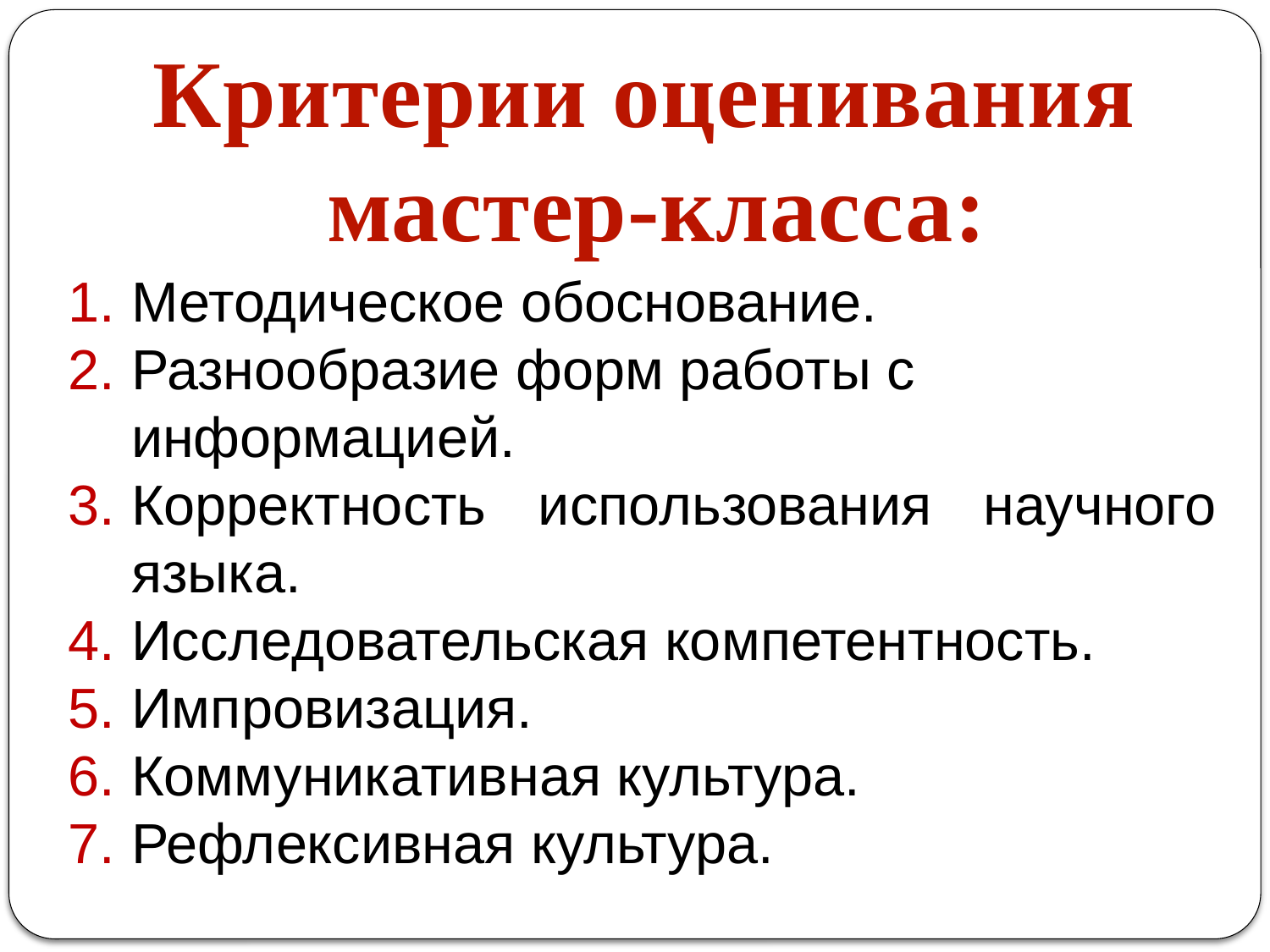

Критерии оценивания
 мастер-класса:
Методическое обоснование.
Разнообразие форм работы с информацией.
Корректность использования научного языка.
Исследовательская компетентность.
Импровизация.
Коммуникативная культура.
Рефлексивная культура.